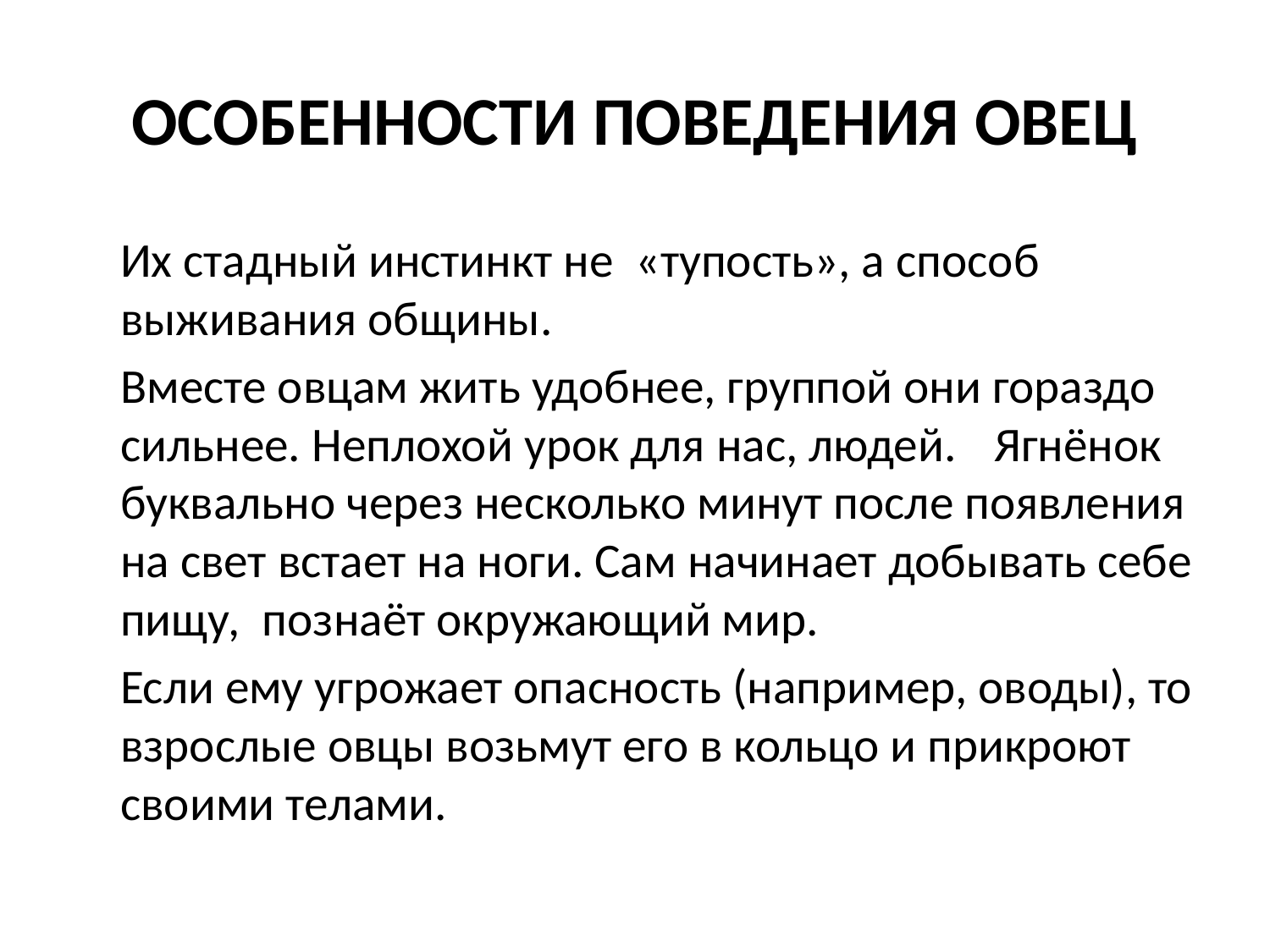

# ОСОБЕННОСТИ ПОВЕДЕНИЯ ОВЕЦ
		Их стадный инстинкт не  «тупость», а способ выживания общины.
		Вместе овцам жить удобнее, группой они гораздо сильнее. Неплохой урок для нас, людей. 	Ягнёнок буквально через несколько минут после появления на свет встает на ноги. Сам начинает добывать себе пищу,  познаёт окружающий мир.
		Если ему угрожает опасность (например, оводы), то взрослые овцы возьмут его в кольцо и прикроют своими телами.